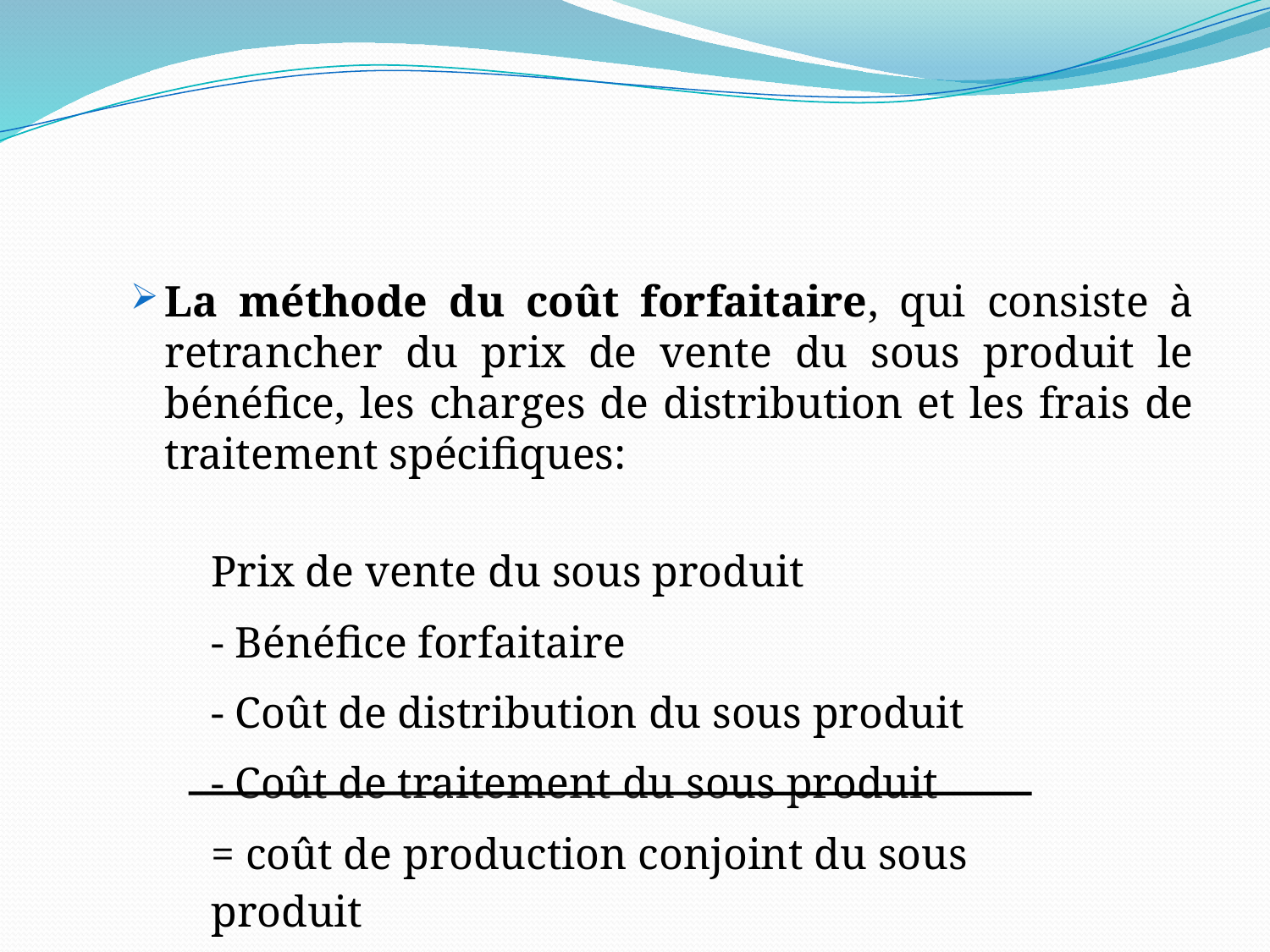

#
La méthode du coût forfaitaire, qui consiste à retrancher du prix de vente du sous produit le bénéfice, les charges de distribution et les frais de traitement spécifiques:

| Prix de vente du sous produit |
| --- |
| - Bénéfice forfaitaire |
| - Coût de distribution du sous produit |
| - Coût de traitement du sous produit |
| = coût de production conjoint du sous produit |